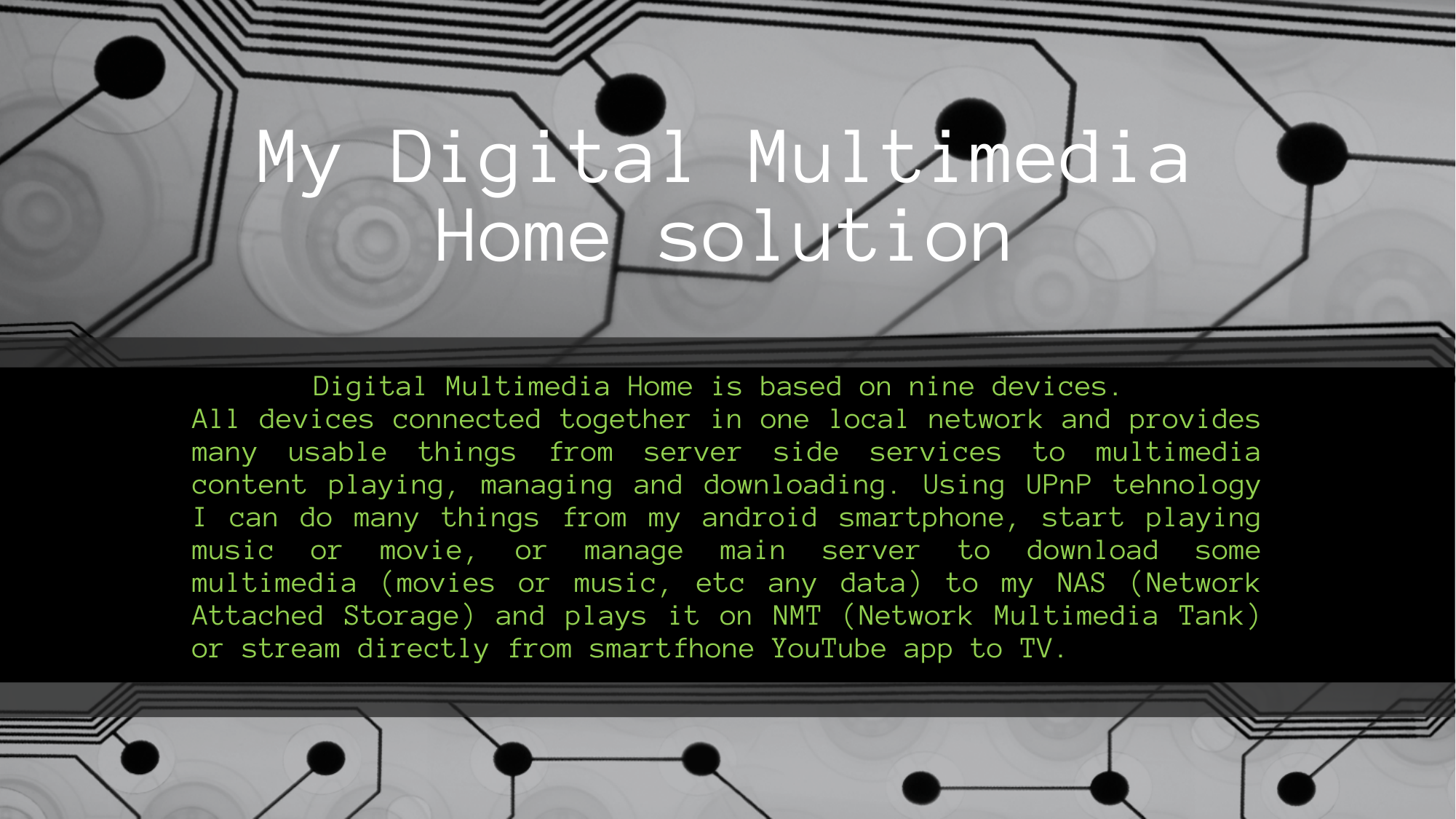

My Digital Multimedia Home solution
Digital Multimedia Home is based on nine devices.
All devices connected together in one local network and provides many usable things from server side services to multimedia content playing, managing and downloading. Using UPnP tehnology I can do many things from my android smartphone, start playing music or movie, or manage main server to download some multimedia (movies or music, etc any data) to my NAS (Network Attached Storage) and plays it on NMT (Network Multimedia Tank) or stream directly from smartfhone YouTube app to TV.